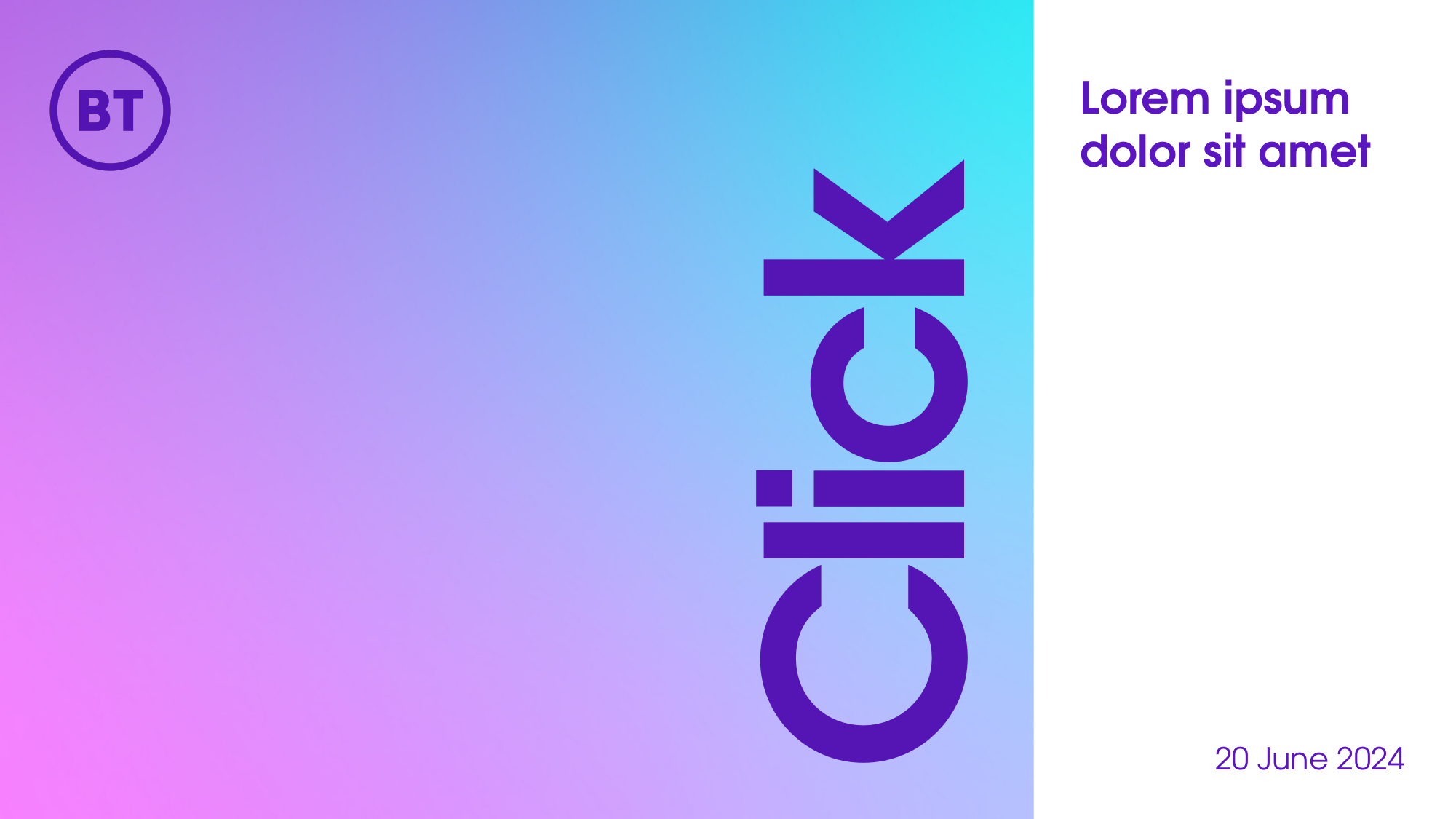

# Lorem ipsum dolor sit amet

Click
20 June 2024